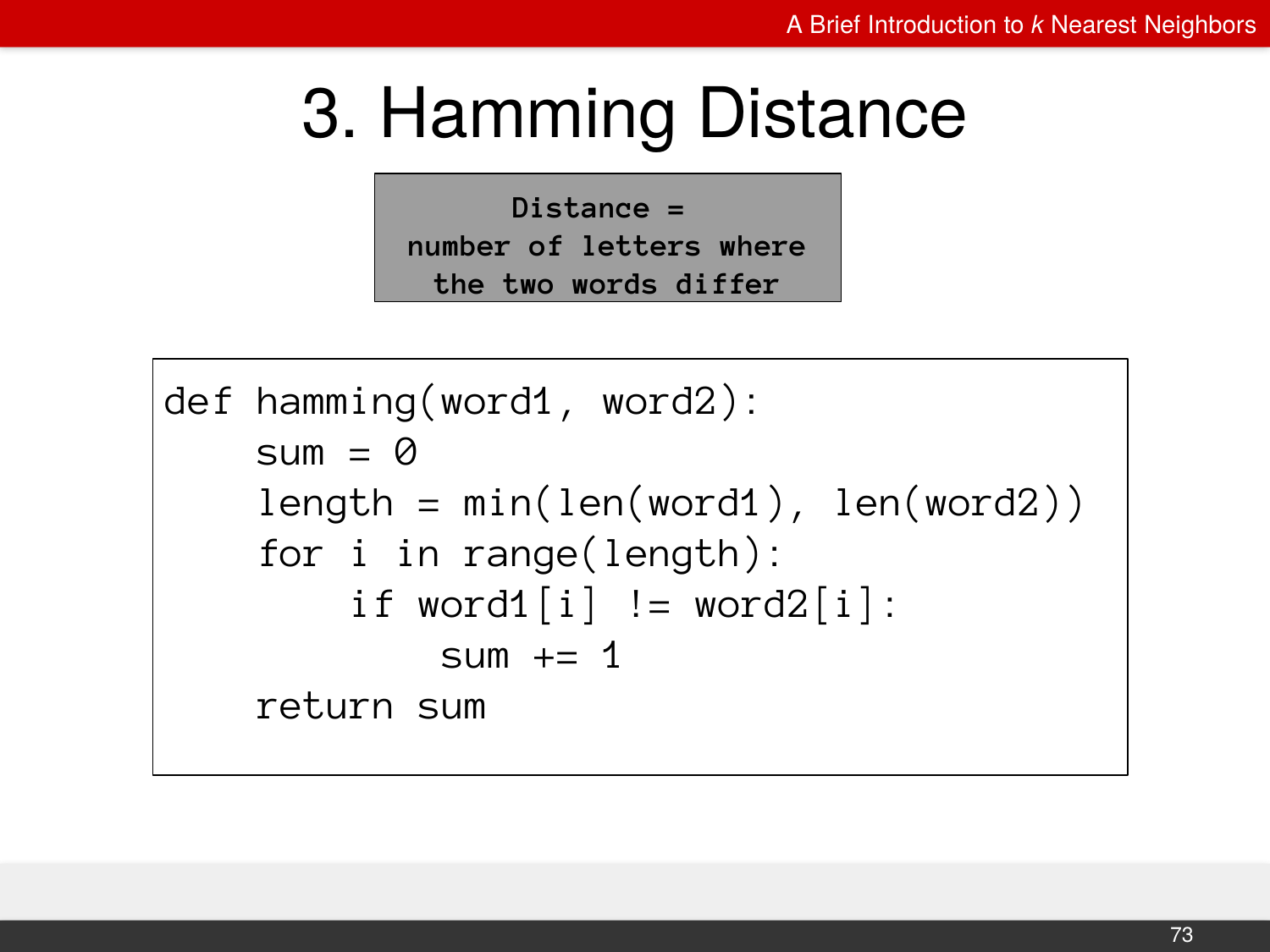

# 3. Hamming Distance
Distance =
number of letters where
the two words differ

def hamming(word1, word2):
    sum = 0
    length = min(len(word1), len(word2))
    for i in range(length):
        if word1[i] != word2[i]:
            sum += 1
    return sum

73